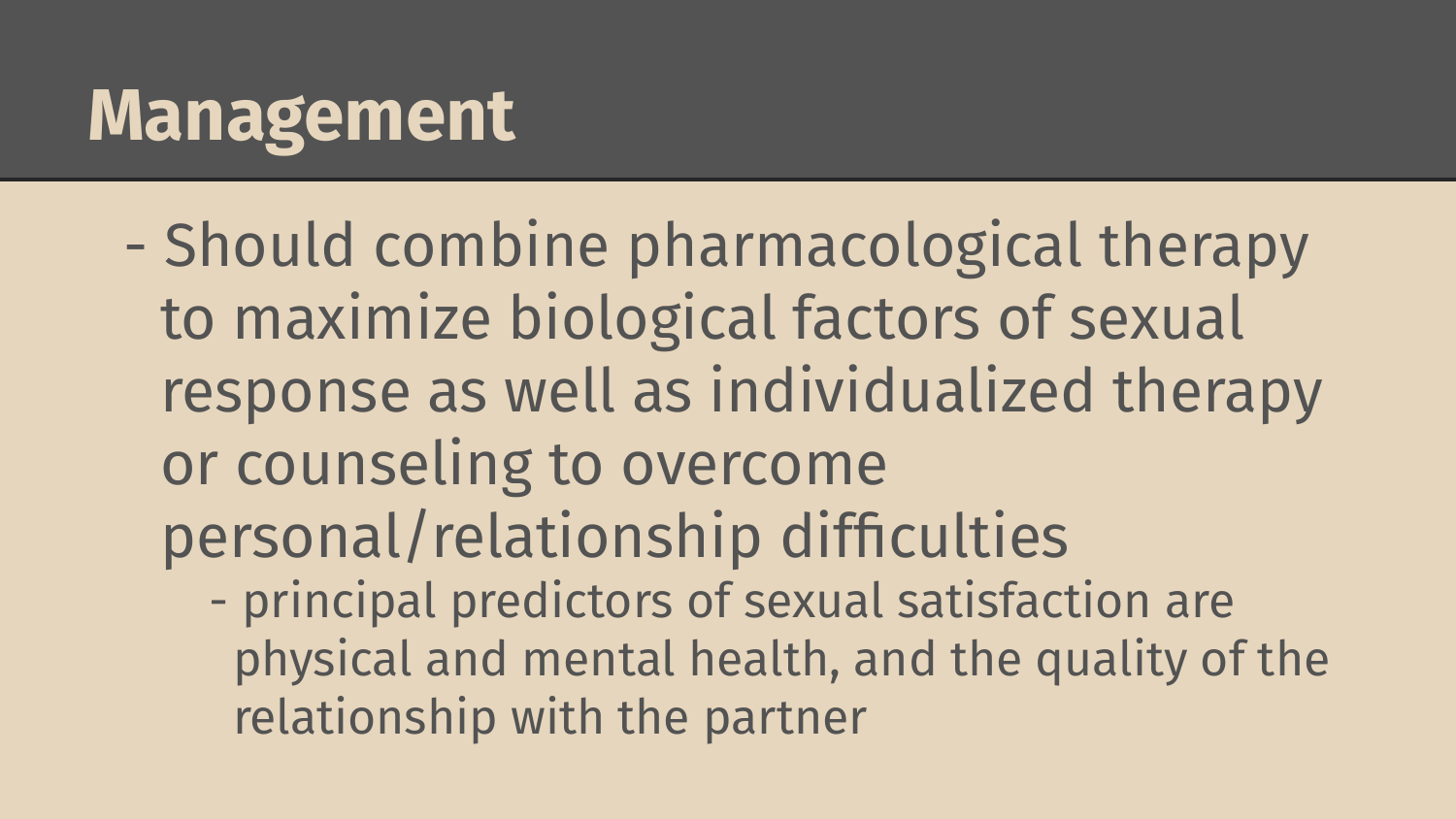

# Management
- Should combine pharmacological therapy to maximize biological factors of sexual response as well as individualized therapy or counseling to overcome personal/relationship difficulties
 - principal predictors of sexual satisfaction are physical and mental health, and the quality of the relationship with the partner